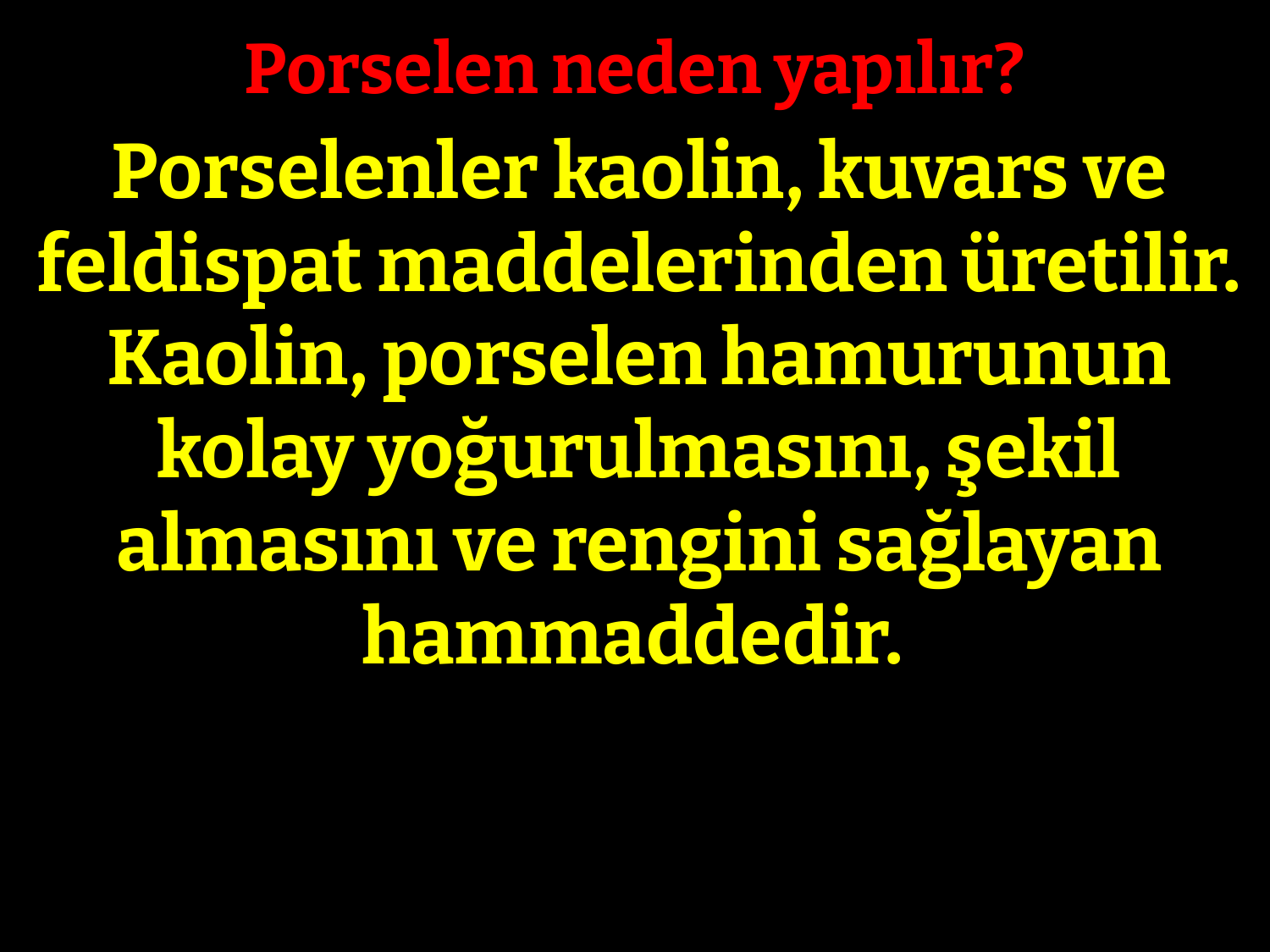

Porselen neden yapılır?
Porselenler kaolin, kuvars ve feldispat maddelerinden üretilir. Kaolin, porselen hamurunun kolay yoğurulmasını, şekil almasını ve rengini sağlayan hammaddedir.
#